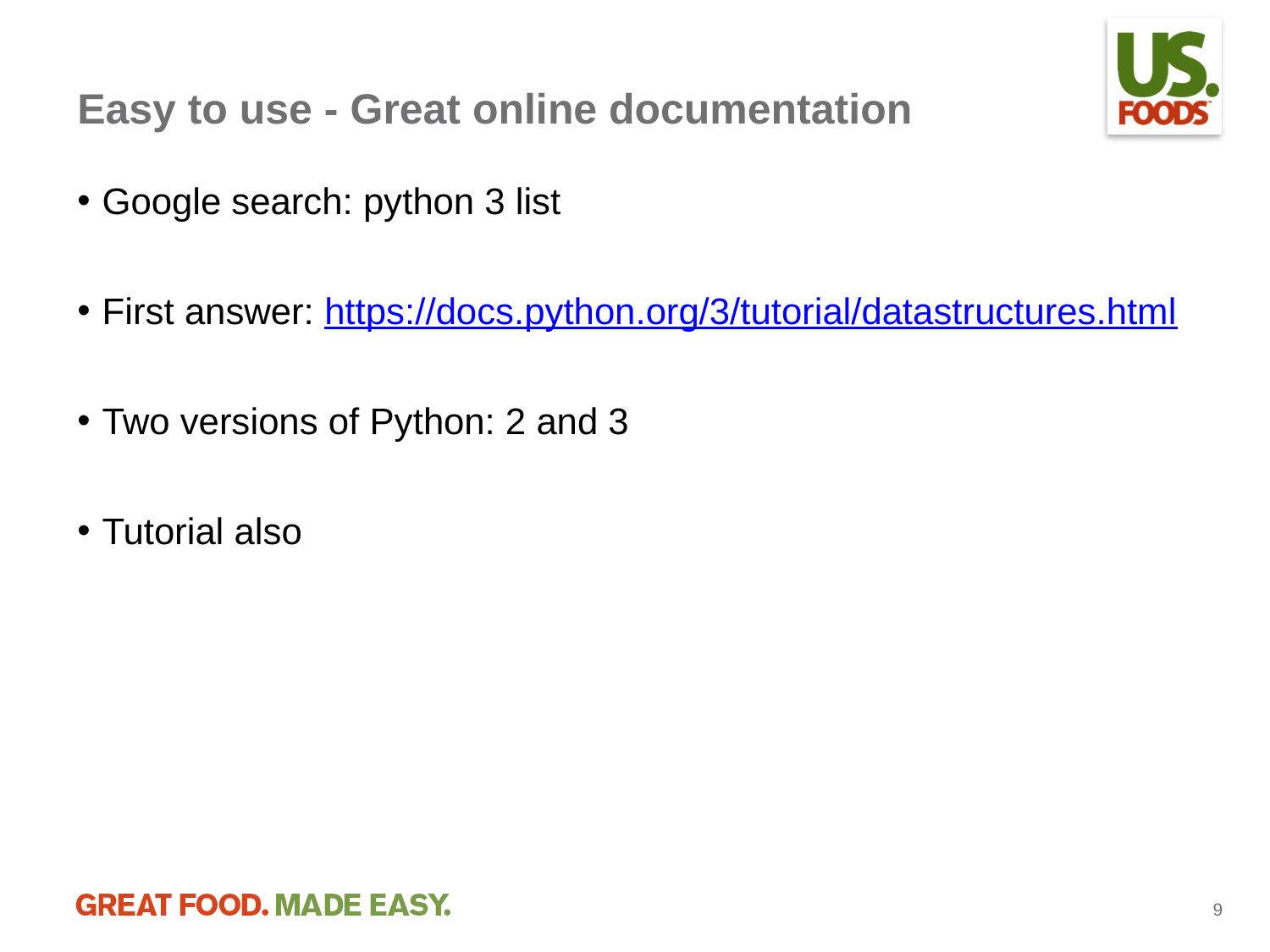

# Easy to use - Great online documentation
Google search: python 3 list

First answer: https://docs.python.org/3/tutorial/datastructures.html

Two versions of Python: 2 and 3

Tutorial also